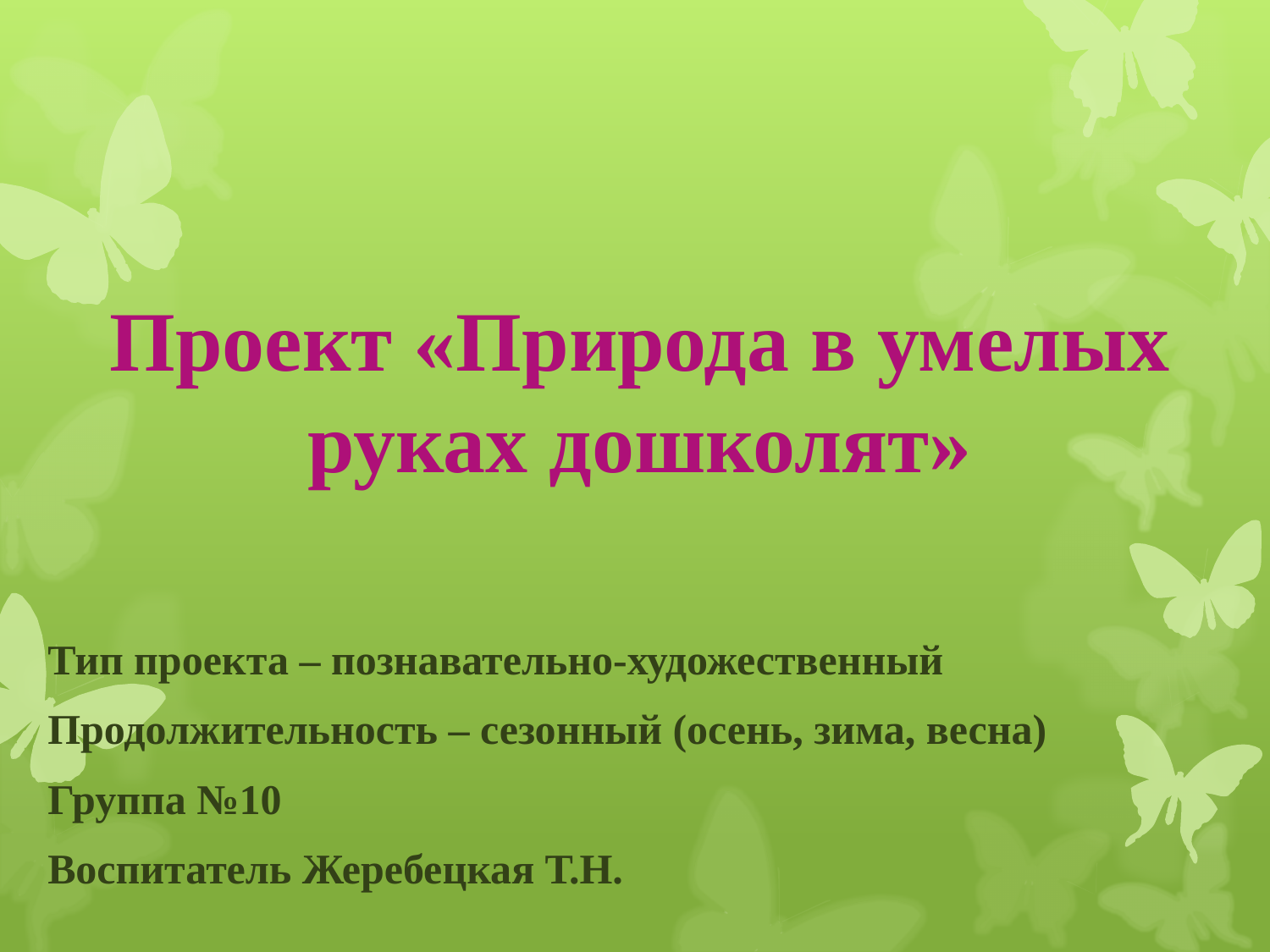

# Проект «Природа в умелых руках дошколят»
Тип проекта – познавательно-художественный
Продолжительность – сезонный (осень, зима, весна)
Группа №10
Воспитатель Жеребецкая Т.Н.